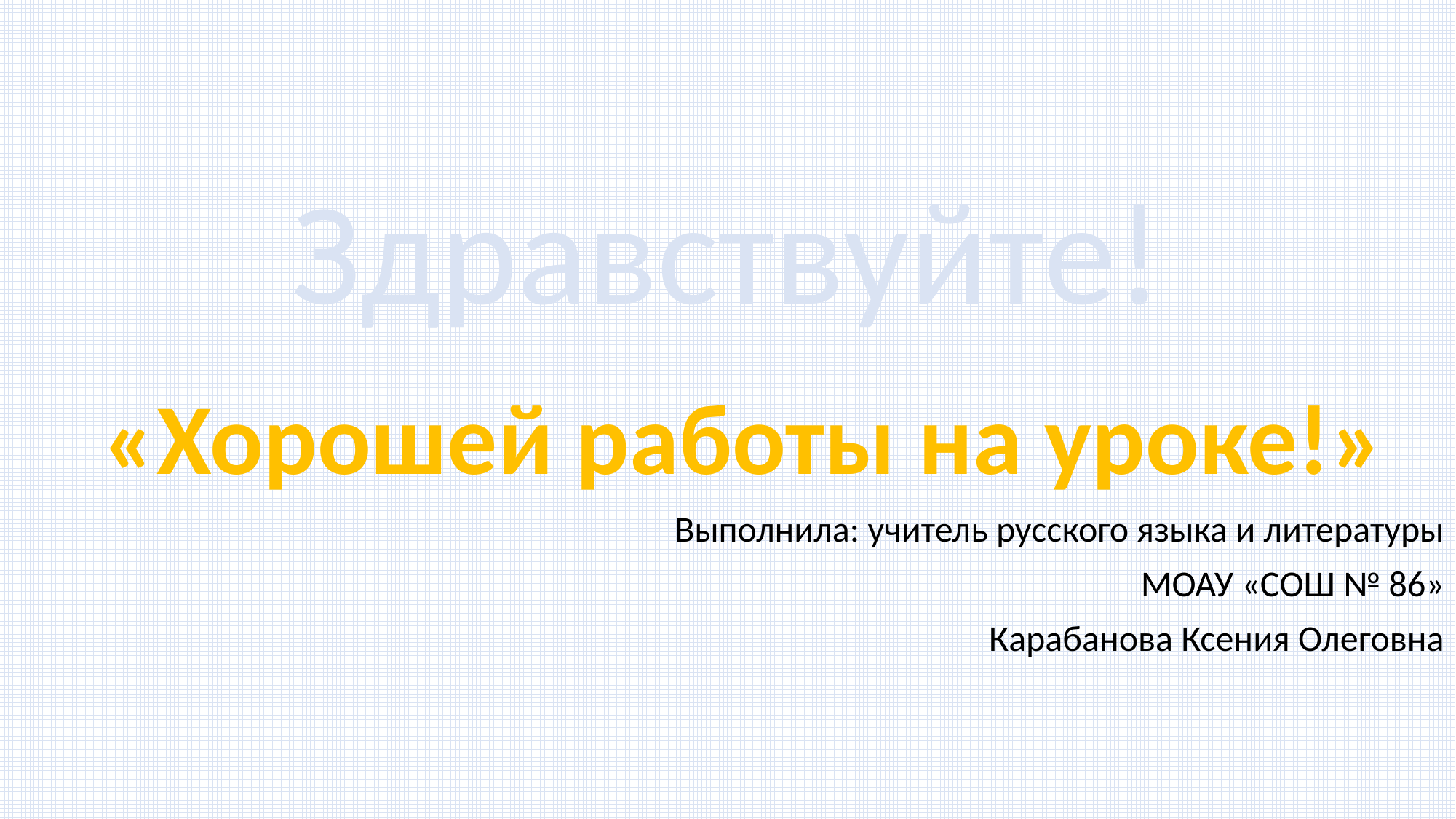

# Здравствуйте!
«Хорошей работы на уроке!»
Выполнила: учитель русского языка и литературы
МОАУ «СОШ № 86»
Карабанова Ксения Олеговна